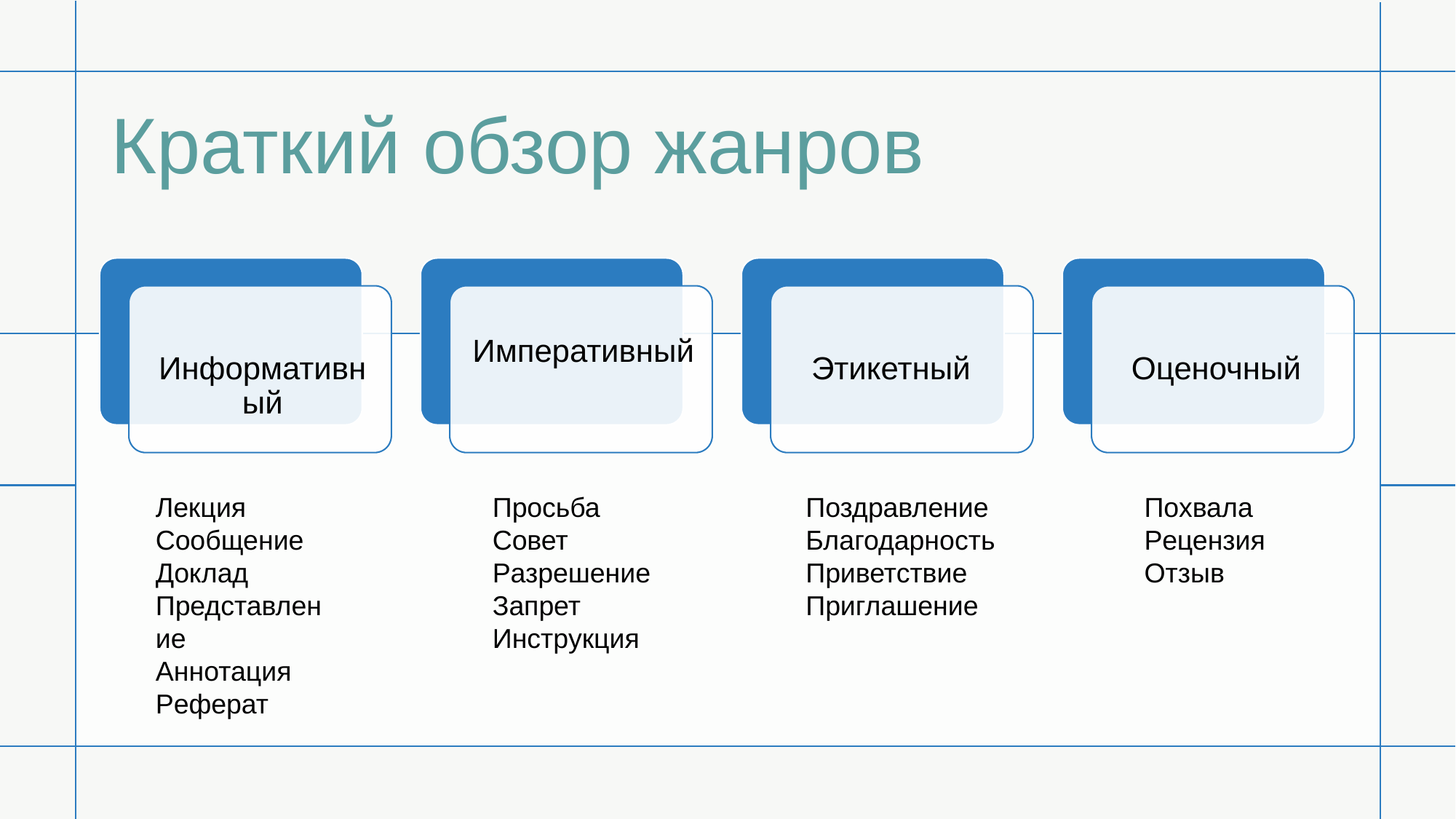

# Краткий обзор жанров
 Информативный
Императивный
Этикетный
Оценочный

Похвала
Рецензия Отзыв
Лекция
Сообщение
Доклад
Представление
Аннотация
Реферат
Просьба
Совет
Разрешение
Запрет
Инструкция
Поздравление
Благодарность
Приветствие
Приглашение